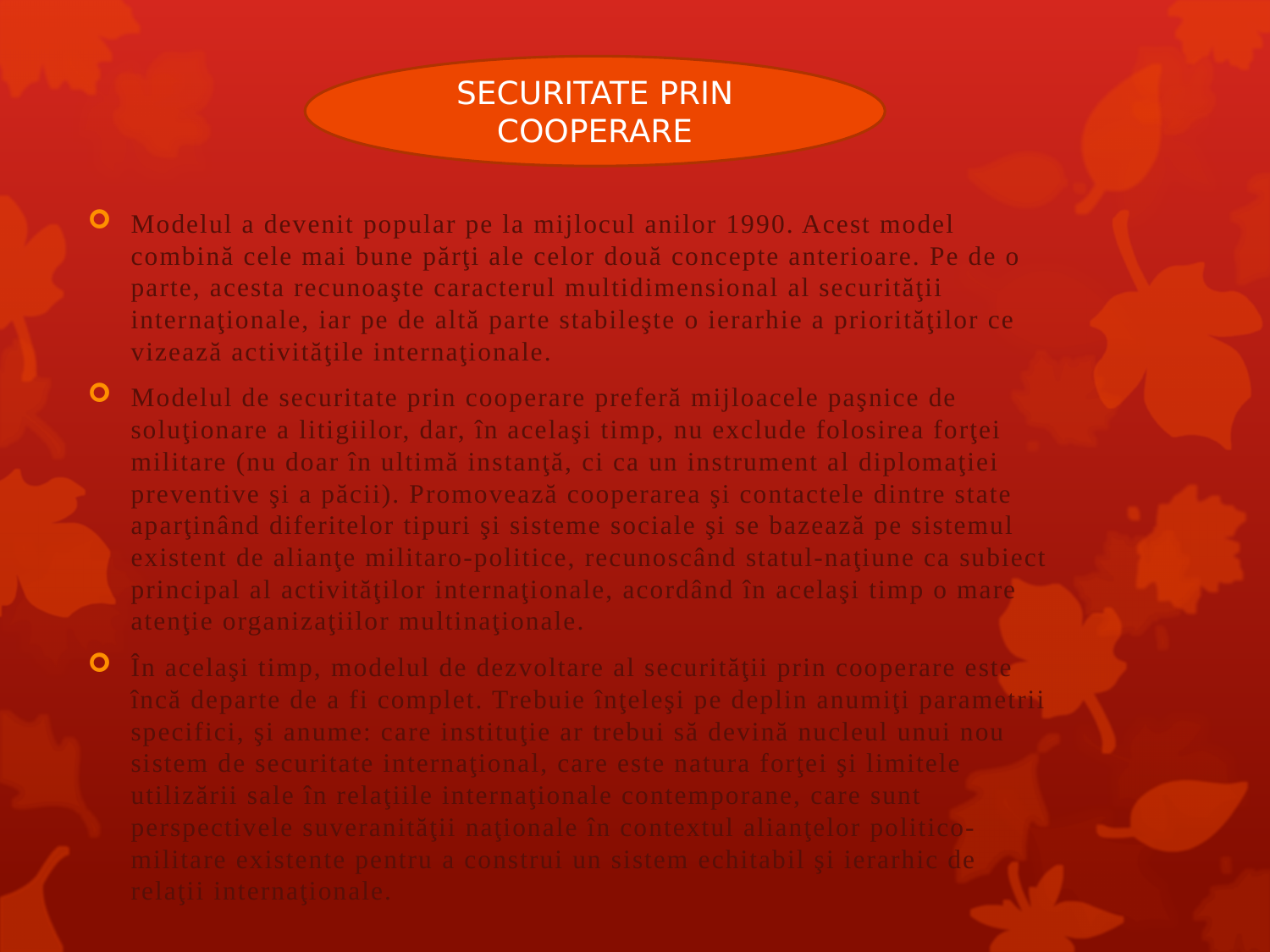

SECURITATE PRIN COOPERARE
Modelul a devenit popular pe la mijlocul anilor 1990. Acest model combină cele mai bune părţi ale celor două concepte anterioare. Pe de o parte, acesta recunoaşte caracterul multidimensional al securităţii internaţionale, iar pe de altă parte stabileşte o ierarhie a priorităţilor ce vizează activităţile internaţionale.
Modelul de securitate prin cooperare preferă mijloacele paşnice de soluţionare a litigiilor, dar, în acelaşi timp, nu exclude folosirea forţei militare (nu doar în ultimă instanţă, ci ca un instrument al diplomaţiei preventive şi a păcii). Promovează cooperarea şi contactele dintre state aparţinând diferitelor tipuri şi sisteme sociale şi se bazează pe sistemul existent de alianţe militaro-politice, recunoscând statul-naţiune ca subiect principal al activităţilor internaţionale, acordând în acelaşi timp o mare atenţie organizaţiilor multinaţionale.
În acelaşi timp, modelul de dezvoltare al securităţii prin cooperare este încă departe de a fi complet. Trebuie înţeleşi pe deplin anumiţi parametrii specifici, şi anume: care instituţie ar trebui să devină nucleul unui nou sistem de securitate internaţional, care este natura forţei şi limitele utilizării sale în relaţiile internaţionale contemporane, care sunt perspectivele suveranităţii naţionale în contextul alianţelor politico-militare existente pentru a construi un sistem echitabil şi ierarhic de relaţii internaţionale.